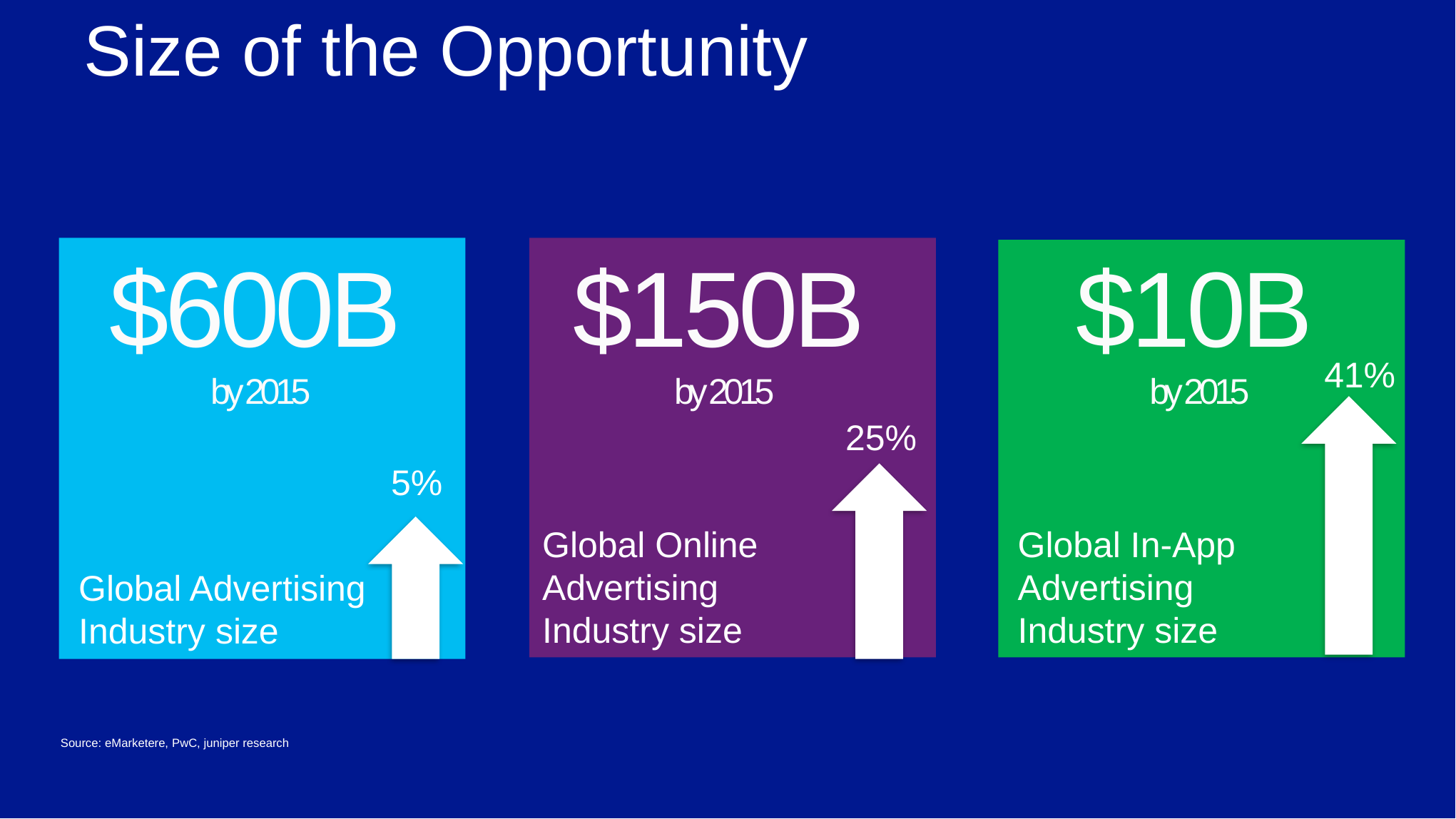

Size of the Opportunity

$600B
 by 2015
$150B
 by 2015

$10B
 by 2015

41%
25%
5%

Global Online Advertising
Industry size
Global In-App Advertising
Industry size

Global Advertising
Industry size
Source: eMarketere, PwC, juniper research